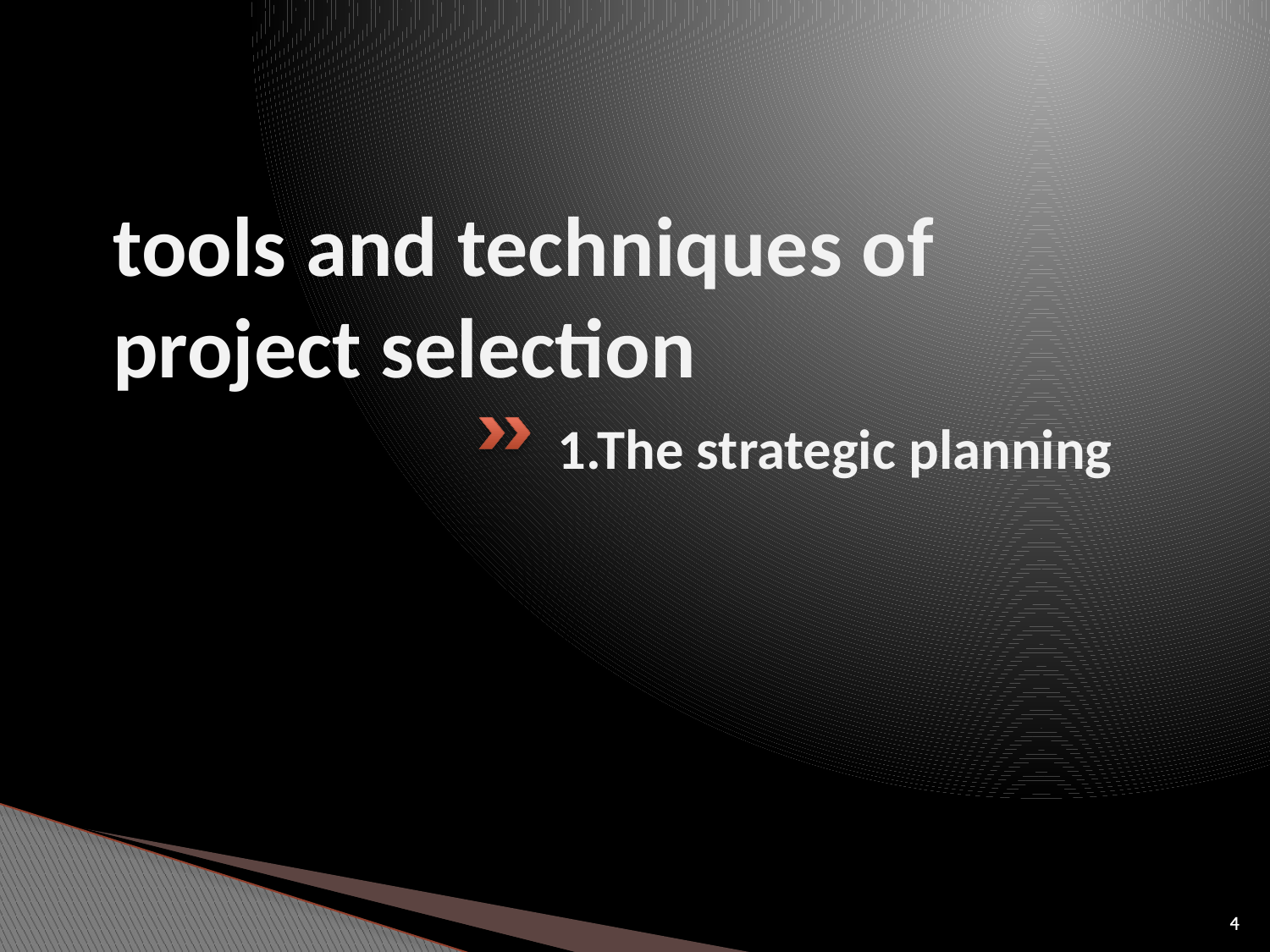

# tools and techniques of project selection
1.The strategic planning
4